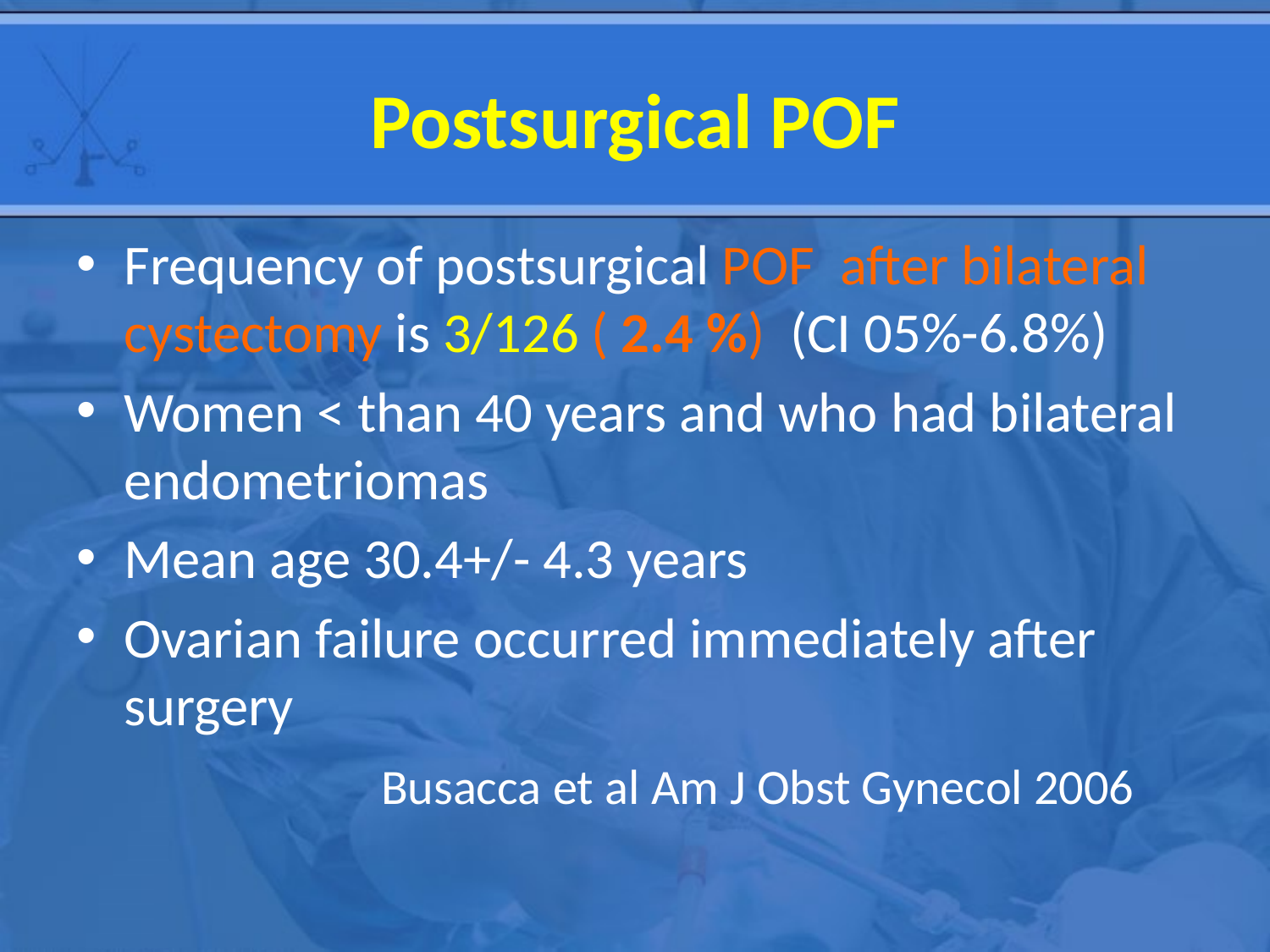

# Postsurgical POF
Frequency of postsurgical POF  after bilateral cystectomy is 3/126 ( 2.4 %)  (CI 05%-6.8%)
Women < than 40 years and who had bilateral endometriomas
Mean age 30.4+/- 4.3 years
Ovarian failure occurred immediately after surgery
                        Busacca et al Am J Obst Gynecol 2006